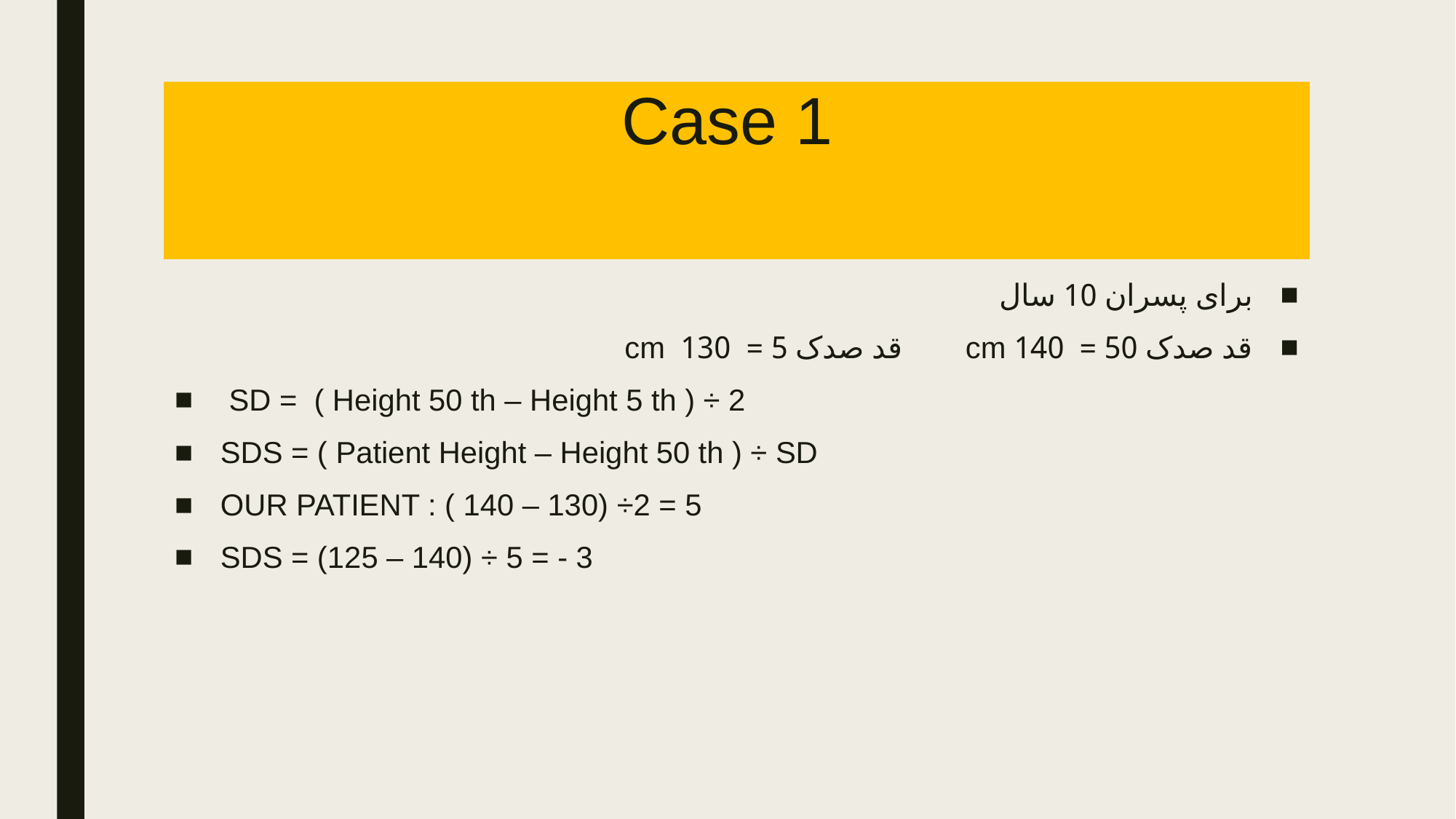

# Case 1
برای پسران 10 سال
قد صدک 50 =  140 cm        قد صدک 5 =  130  cm
 SD =  ( Height 50 th – Height 5 th ) ÷ 2
SDS = ( Patient Height – Height 50 th ) ÷ SD
OUR PATIENT : ( 140 – 130) ÷2 = 5
SDS = (125 – 140) ÷ 5 = - 3